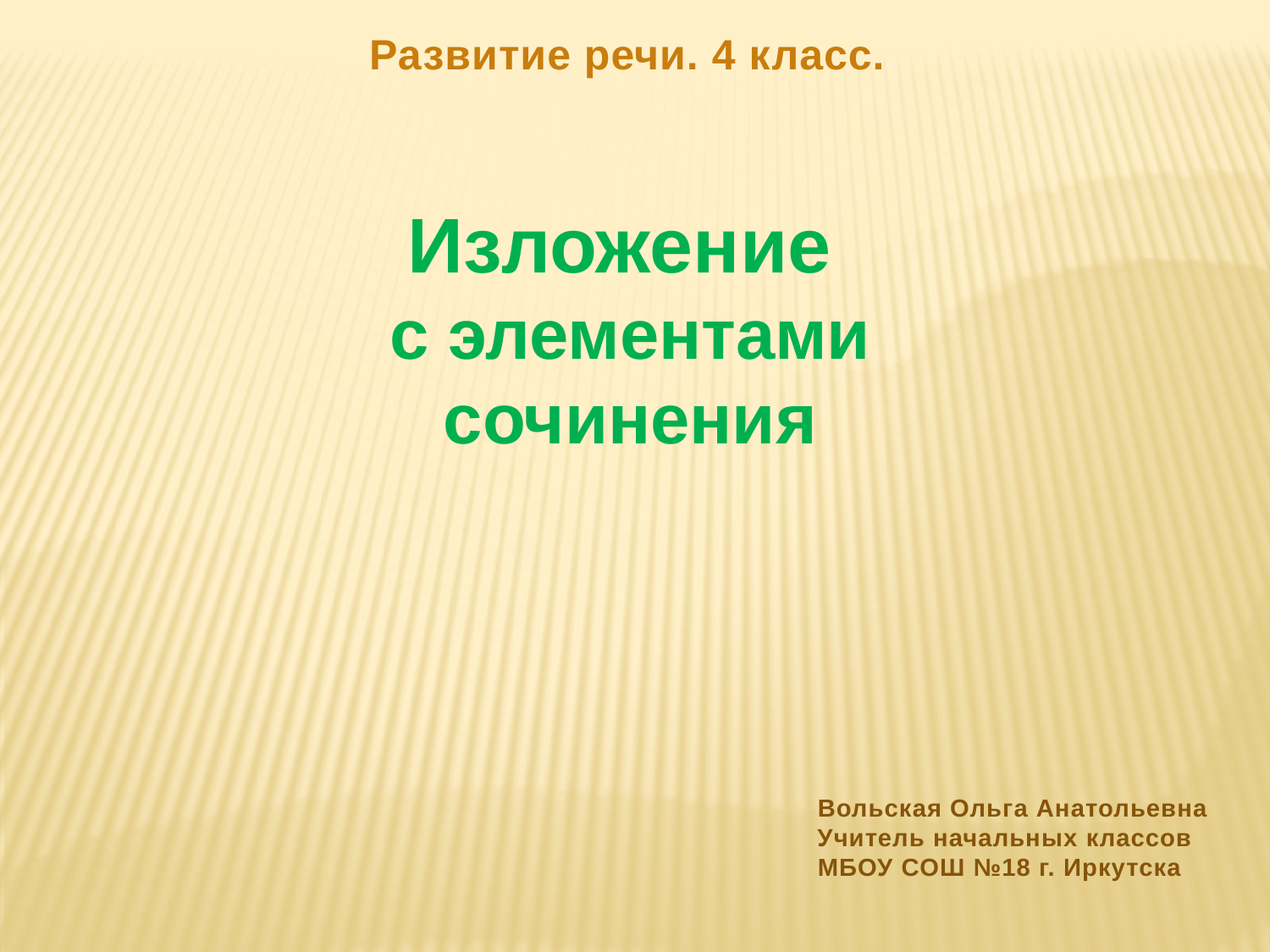

Развитие речи. 4 класс.

Изложение
с элементами сочинения
             Вольская Ольга Анатольевна
Учитель начальных классов
             МБОУ СОШ №18 г. Иркутска